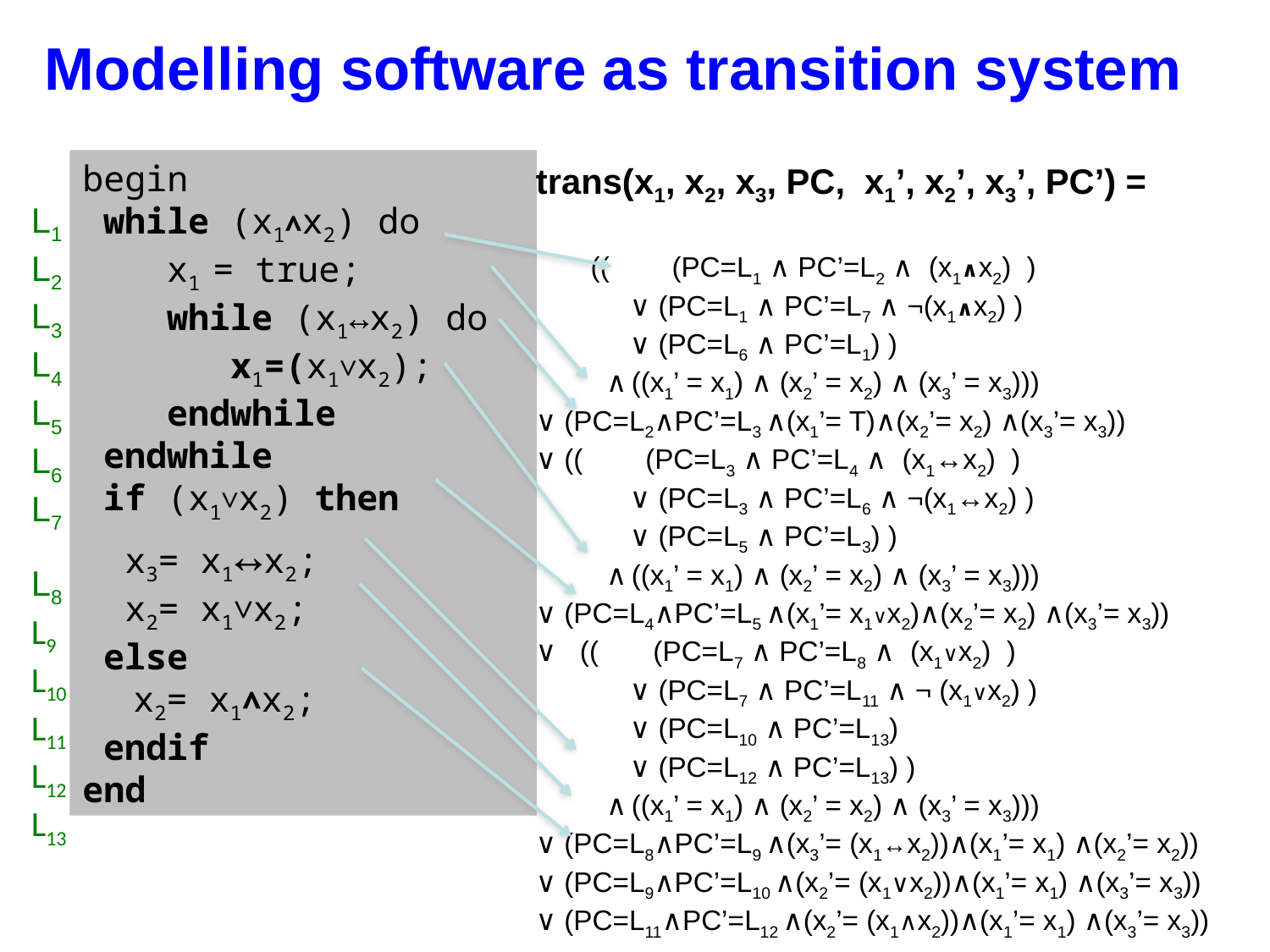

# Modelling software as transition system
begin
 while (x1∧x2) do
    x1 = true;
    while (x1↔x2) do
       x1=(x1∨x2);
    endwhile
 endwhile
 if (x1∨x2) then
  x3= x1↔x2;
  x2= x1∨x2;
 else
    x2= x1∧x2;
 endif
end
trans(x1, x2, x3, PC,  x1’, x2’, x3’, PC’) =

       ((        (PC=L1 ∧ PC’=L2 ∧  (x1∧x2)  )
            ∨ (PC=L1 ∧ PC’=L7 ∧ ¬(x1∧x2) )
            ∨ (PC=L6 ∧ PC’=L1) )
         ∧ ((x1’ = x1) ∧ (x2’ = x2) ∧ (x3’ = x3)))
∨ (PC=L2∧PC’=L3 ∧(x1’= T)∧(x2’= x2) ∧(x3’= x3))
∨ ((        (PC=L3 ∧ PC’=L4 ∧  (x1↔x2)  )
            ∨ (PC=L3 ∧ PC’=L6 ∧ ¬(x1↔x2) )
            ∨ (PC=L5 ∧ PC’=L3) )
         ∧ ((x1’ = x1) ∧ (x2’ = x2) ∧ (x3’ = x3)))
∨ (PC=L4∧PC’=L5 ∧(x1’= x1∨x2)∧(x2’= x2) ∧(x3’= x3))
∨   ((       (PC=L7 ∧ PC’=L8 ∧  (x1∨x2)  )
            ∨ (PC=L7 ∧ PC’=L11 ∧ ¬ (x1∨x2) )
            ∨ (PC=L10 ∧ PC’=L13)
            ∨ (PC=L12 ∧ PC’=L13) )
         ∧ ((x1’ = x1) ∧ (x2’ = x2) ∧ (x3’ = x3)))
∨ (PC=L8∧PC’=L9 ∧(x3’= (x1↔x2))∧(x1’= x1) ∧(x2’= x2))
∨ (PC=L9∧PC’=L10 ∧(x2’= (x1∨x2))∧(x1’= x1) ∧(x3’= x3))
∨ (PC=L11∧PC’=L12 ∧(x2’= (x1∧x2))∧(x1’= x1) ∧(x3’= x3))

L1
L2
L3
L4
L5
L6
L7

L8
L9
L10
L11
L12
L13